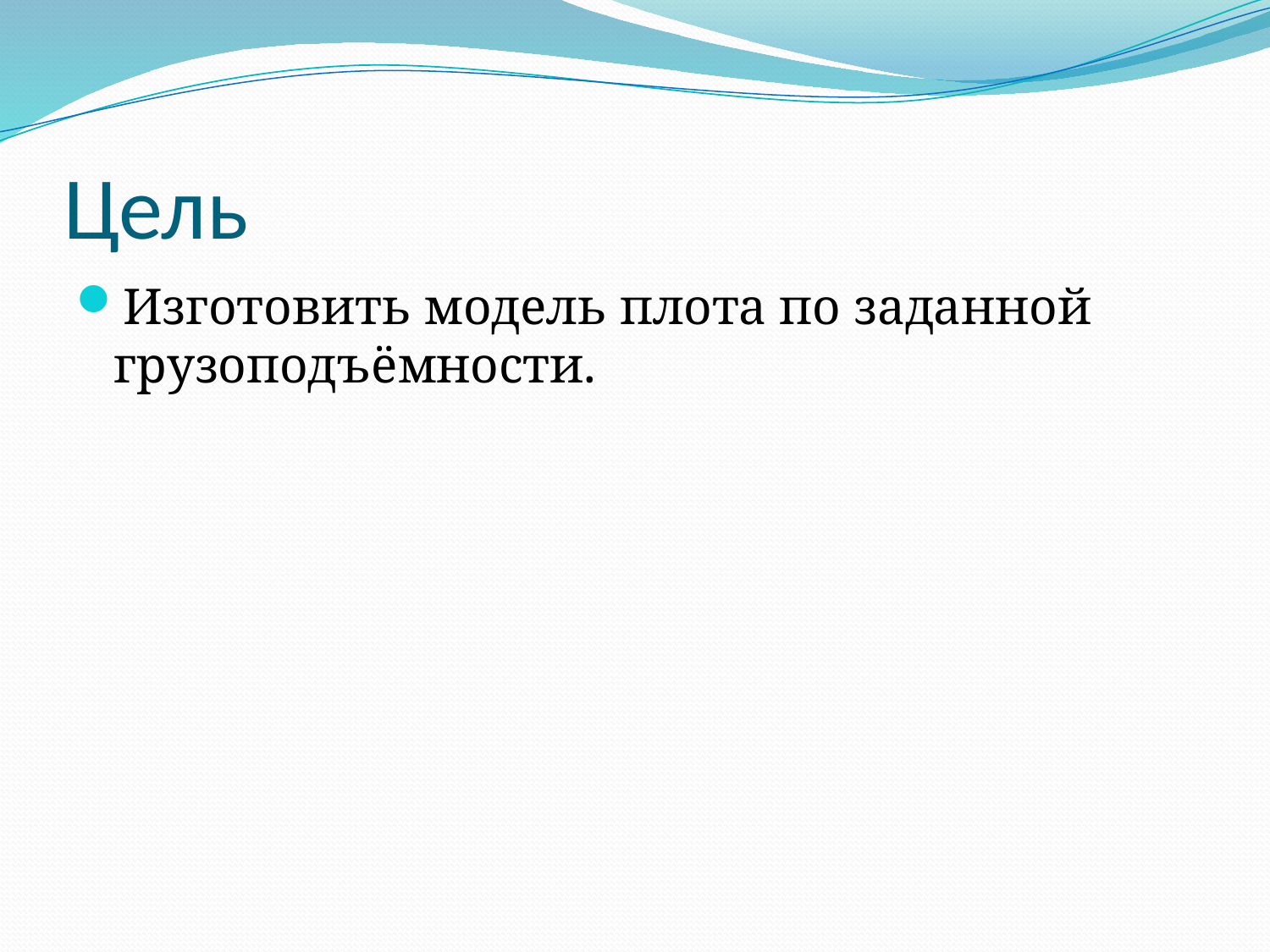

# Цель
Изготовить модель плота по заданной грузоподъёмности.